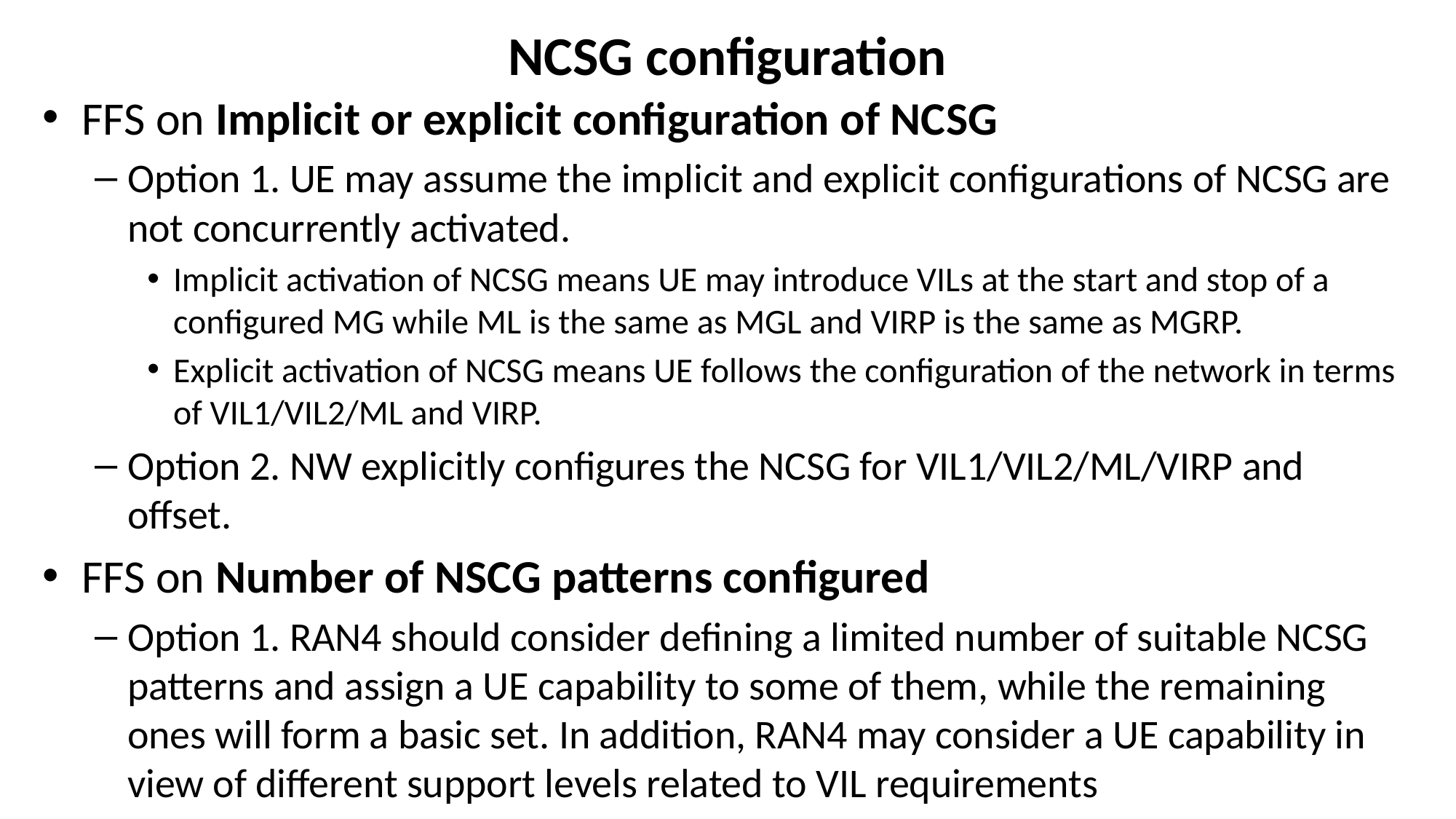

# NCSG configuration
FFS on Implicit or explicit configuration of NCSG
Option 1. UE may assume the implicit and explicit configurations of NCSG are not concurrently activated.
Implicit activation of NCSG means UE may introduce VILs at the start and stop of a configured MG while ML is the same as MGL and VIRP is the same as MGRP.
Explicit activation of NCSG means UE follows the configuration of the network in terms of VIL1/VIL2/ML and VIRP.
Option 2. NW explicitly configures the NCSG for VIL1/VIL2/ML/VIRP and offset.
FFS on Number of NSCG patterns configured
Option 1. RAN4 should consider defining a limited number of suitable NCSG patterns and assign a UE capability to some of them, while the remaining ones will form a basic set. In addition, RAN4 may consider a UE capability in view of different support levels related to VIL requirements